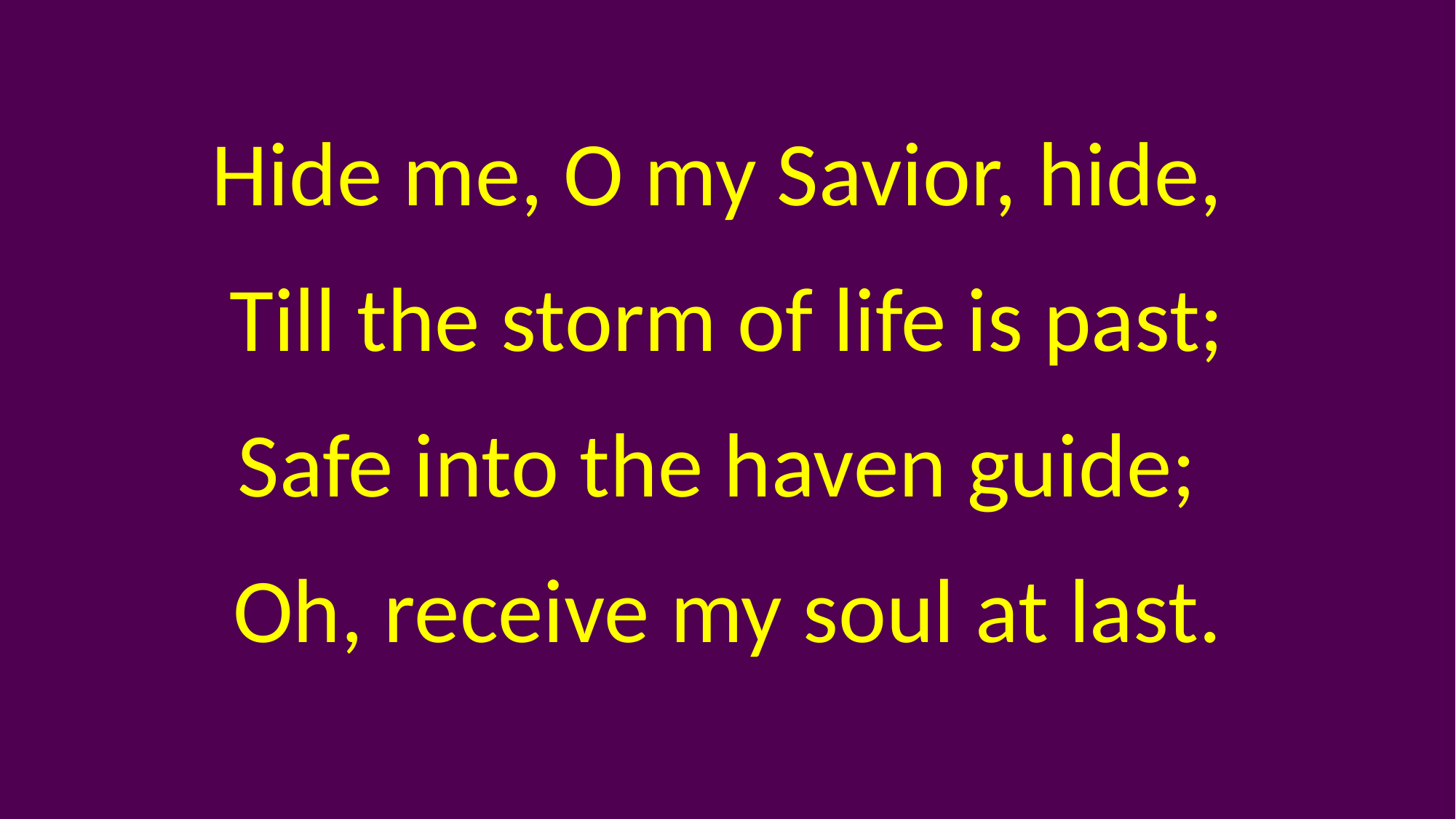

Hide me, O my Savior, hide,
Till the storm of life is past;
Safe into the haven guide;
Oh, receive my soul at last.